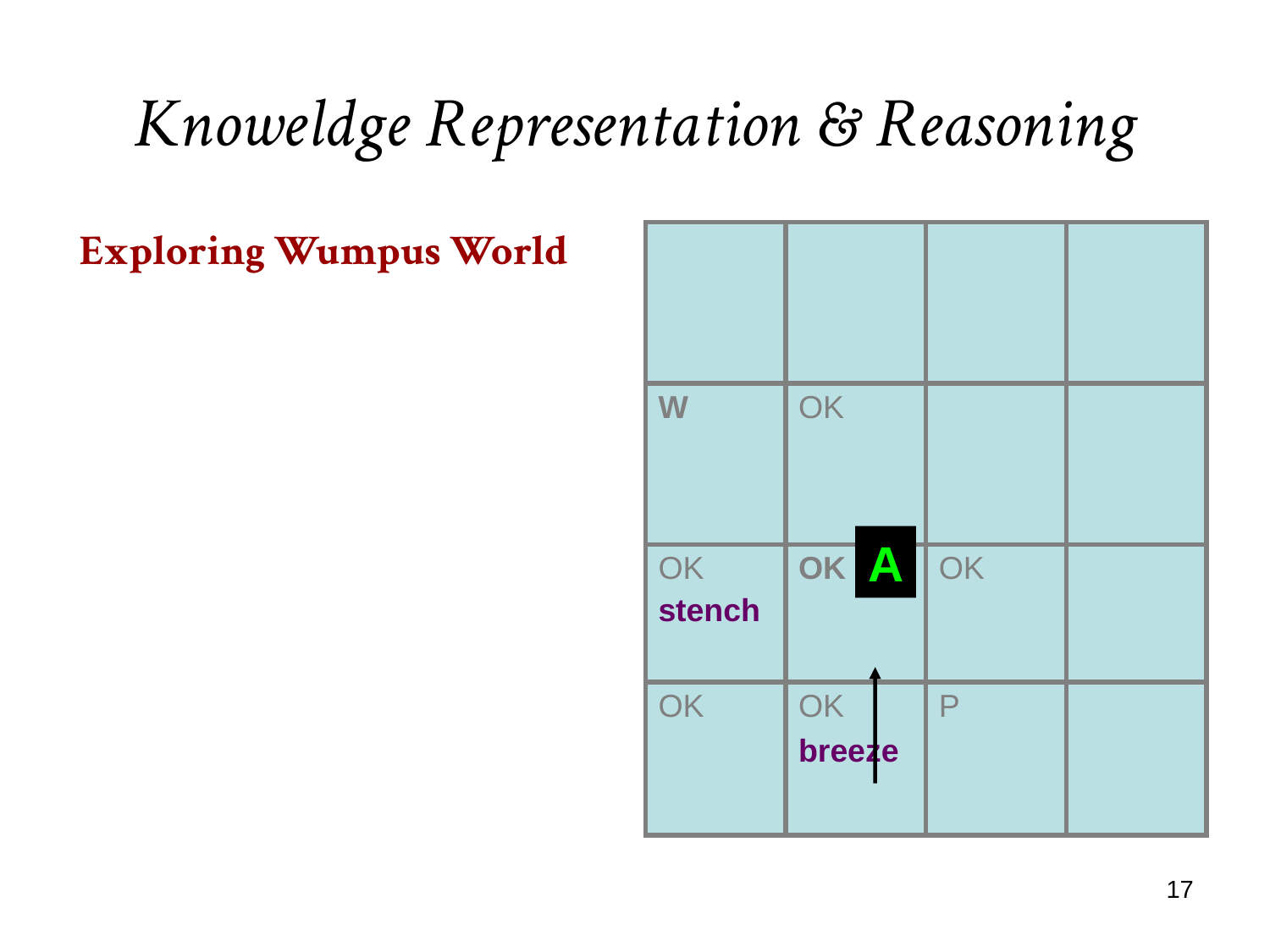

# Knoweldge Representation & Reasoning
Exploring Wumpus World

|  |  |  |  |
| --- | --- | --- | --- |
| W | OK |  |  |
| OK stench | OK | OK |  |
| OK | OK breeze | P |  |
A

17